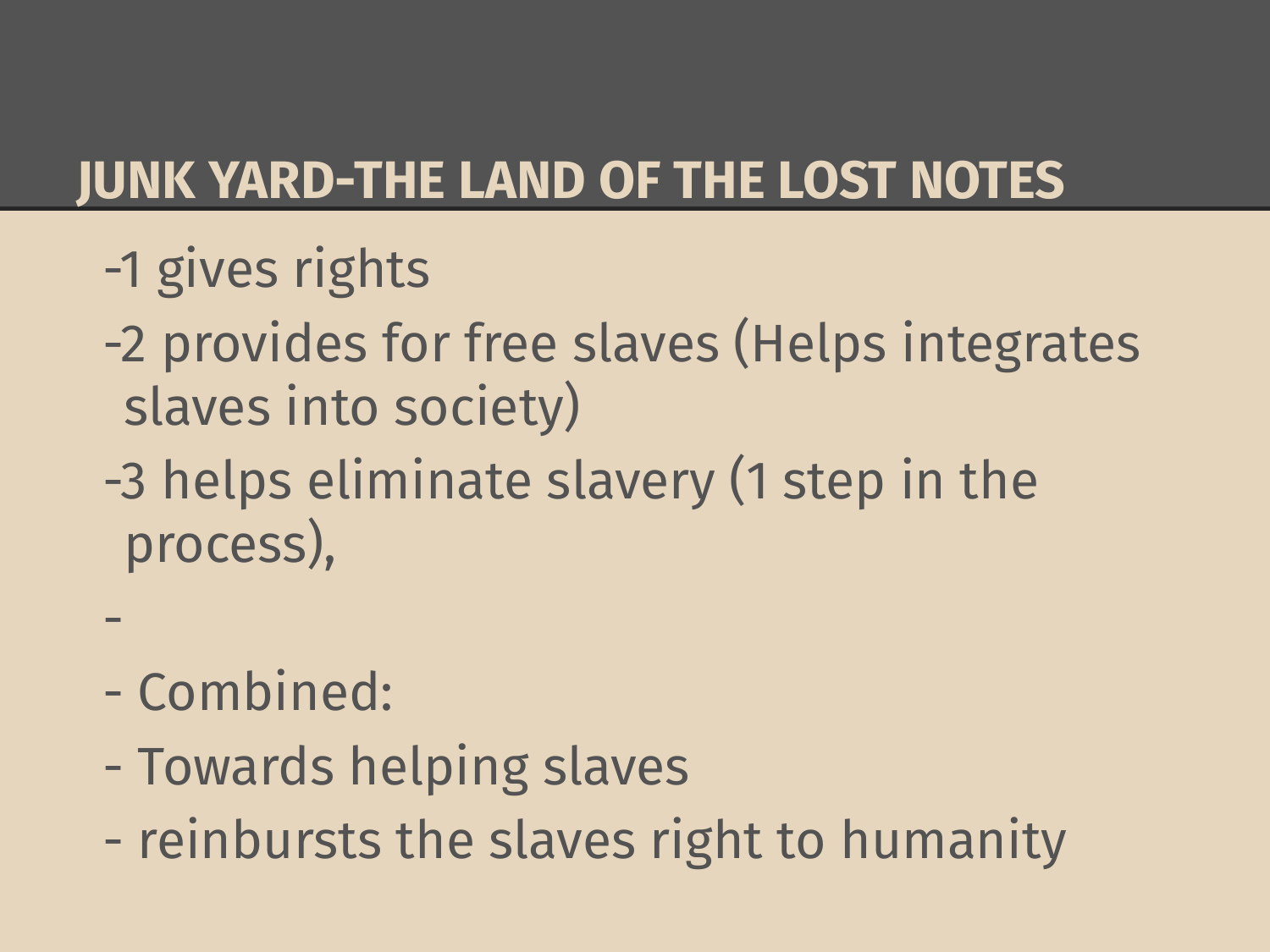

# JUNK YARD-THE LAND OF THE LOST NOTES
-1 gives rights
-2 provides for free slaves (Helps integrates slaves into society)
-3 helps eliminate slavery (1 step in the process),
-
- Combined:
- Towards helping slaves
- reinbursts the slaves right to humanity